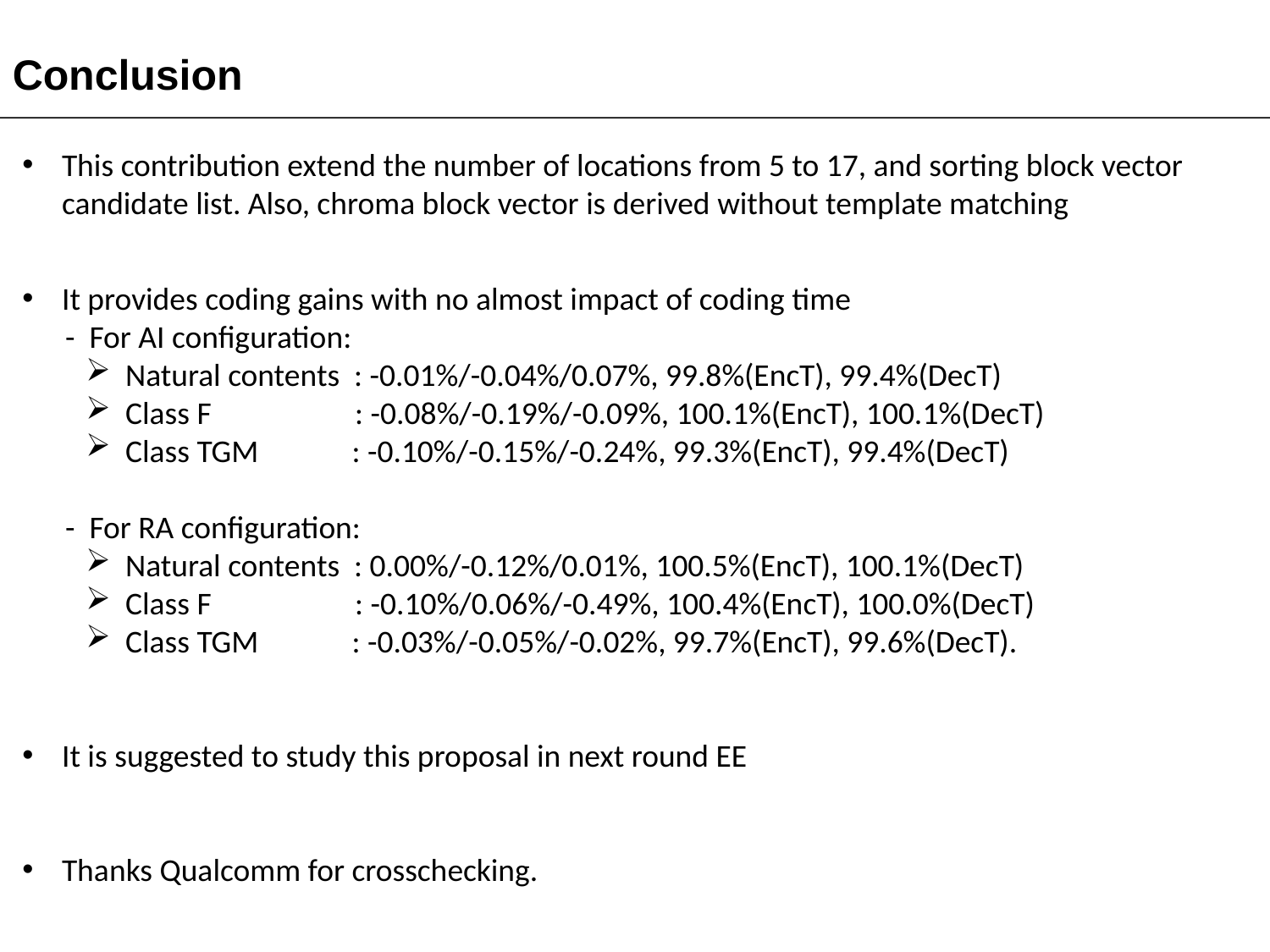

Conclusion

This contribution extend the number of locations from 5 to 17, and sorting block vector candidate list. Also, chroma block vector is derived without template matching

It provides coding gains with no almost impact of coding time
      -  For AI configuration:
Natural contents  : -0.01%/-0.04%/0.07%, 99.8%(EncT), 99.4%(DecT)
Class F                    : -0.08%/-0.19%/-0.09%, 100.1%(EncT), 100.1%(DecT)
Class TGM             : -0.10%/-0.15%/-0.24%, 99.3%(EncT), 99.4%(DecT)

      -  For RA configuration:
Natural contents  : 0.00%/-0.12%/0.01%, 100.5%(EncT), 100.1%(DecT)
Class F                    : -0.10%/0.06%/-0.49%, 100.4%(EncT), 100.0%(DecT)
Class TGM             : -0.03%/-0.05%/-0.02%, 99.7%(EncT), 99.6%(DecT).

It is suggested to study this proposal in next round EE

Thanks Qualcomm for crosschecking.